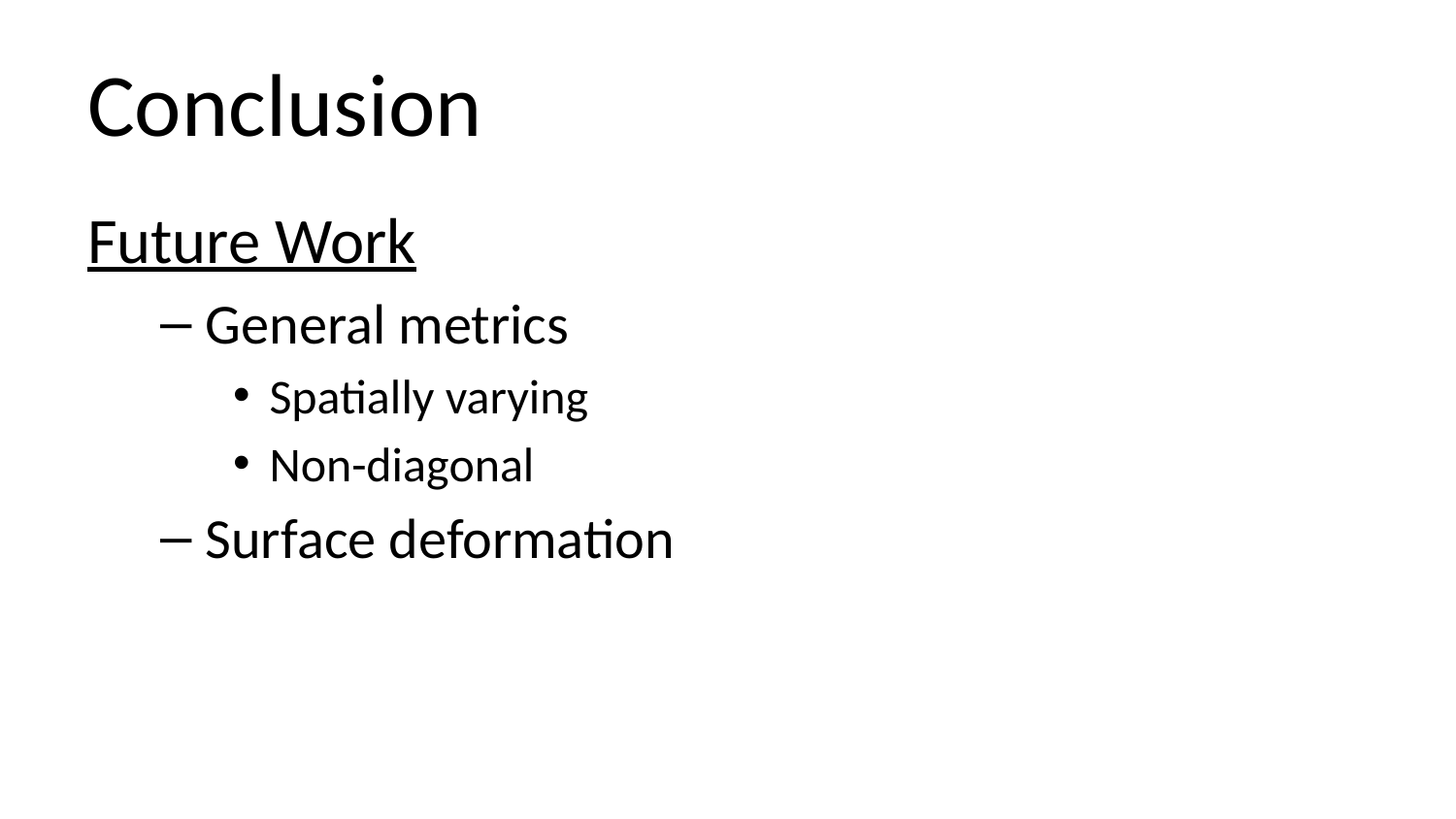

# Conclusion
Future Work
General metrics
Spatially varying
Non-diagonal
Surface deformation